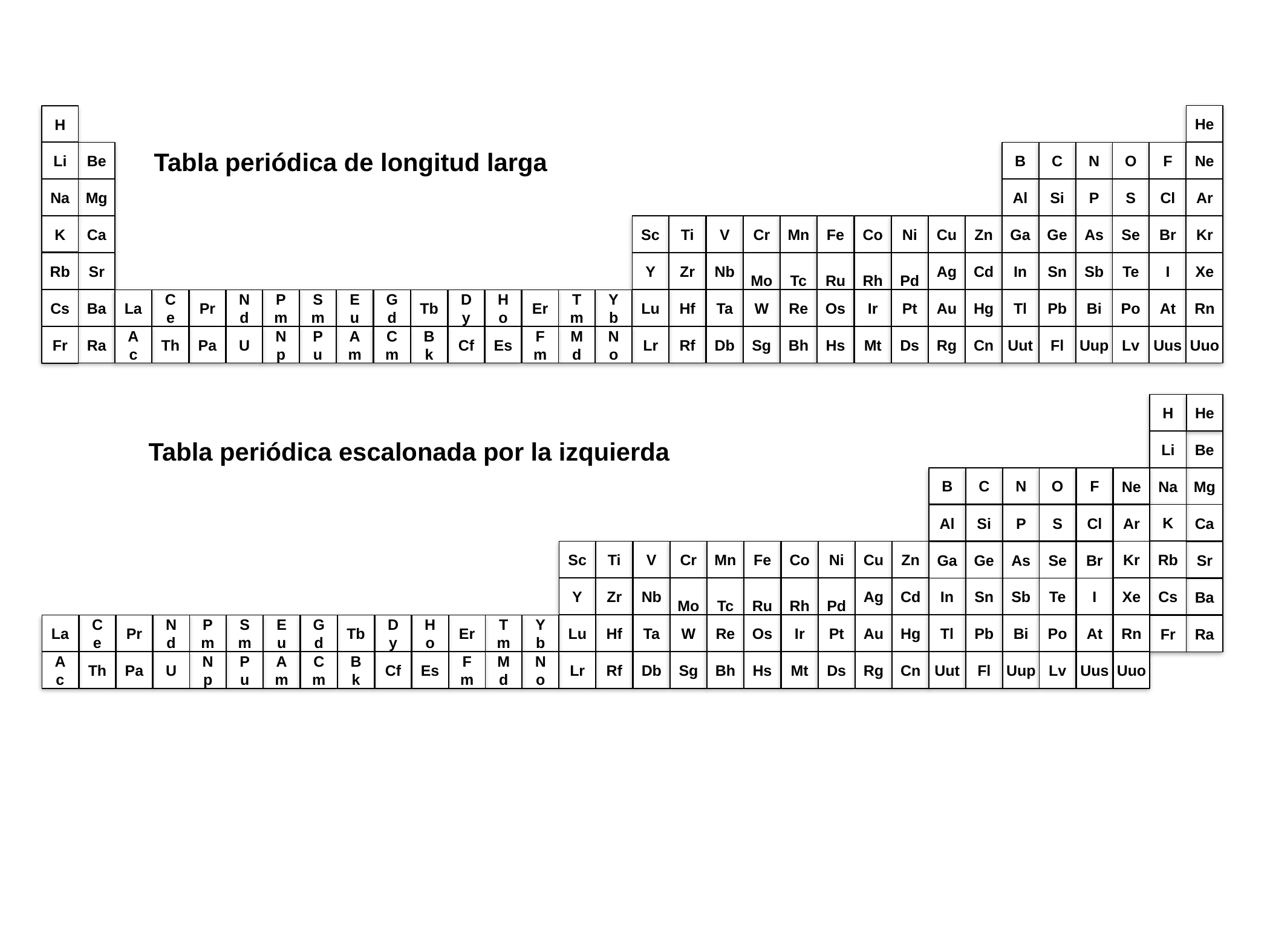

He
Ne
Ar
Kr
Xe
Rn
Uuo
B
Al
Ga
In
Tl
Uut
N
P
As
Sb
Bi
Uup
O
S
Se
Te
Po
Lv
C
Si
Ge
Sn
Pb
Fl
F
Cl
Br
I
At
Uus
H
Li
Na
K
Rb
Cs
Fr
Be
Mg
Ca
Sr
Ba
Ra
Sc
Y
Ti
Zr
Hf
Rf
V
Nb
Ta
Db
Cr

Mo
W
Sg
Mn

Tc
Re
Bh
Fe

Ru
Os
Hs
Cu
Ag
Au
Rg
Zn
Cd
Hg
Cn
Co

Rh
Ir
Mt
Ni

Pd
Pt
Ds
Eu
Sm
Pm
Nd
Pr
Ce
La
Lu
Yb
Tm
Er
Ho
Dy
Tb
Gd
Am
Pu
Np
U
Pa
Th
Ac
Lr
No
Md
Fm
Es
Cf
Bk
Cm
Tabla periódica de longitud larga
He
H
Li
Na
K
Rb
Cs
Fr
Be
Mg
Ca
Sr
Ba
Ra
B
Al
Ga
N
P
As
O
S
Se
C
Si
Ge
F
Cl
Br
Ne
Ar
Sc
Y
V
Nb
Ta
Db
Mn

Tc
Re
Bh
Cu
Ag
Au
Rg
Ti
Zr
Hf
Rf
Cr

Mo
W
Sg
Fe

Ru
Os
Hs
Co

Rh
Ir
Mt
Zn
Cd
Hg
Cn
Kr
Xe
Rn
Uuo
Ni

Pd
Pt
Ds
Nd
Pr
Ce
La
Er
Ho
Dy
Tb
In
Tl
Uut
Sb
Bi
Uup
Te
Po
Lv
Sn
Pb
Fl
I
At
Uus
U
Pa
Th
Ac
Fm
Es
Cf
Bk
Pm
Sm
Eu
Gd
Tm
Yb
Lu
Np
Pu
Am
Cm
Md
No
Lr
Tabla periódica escalonada por la izquierda